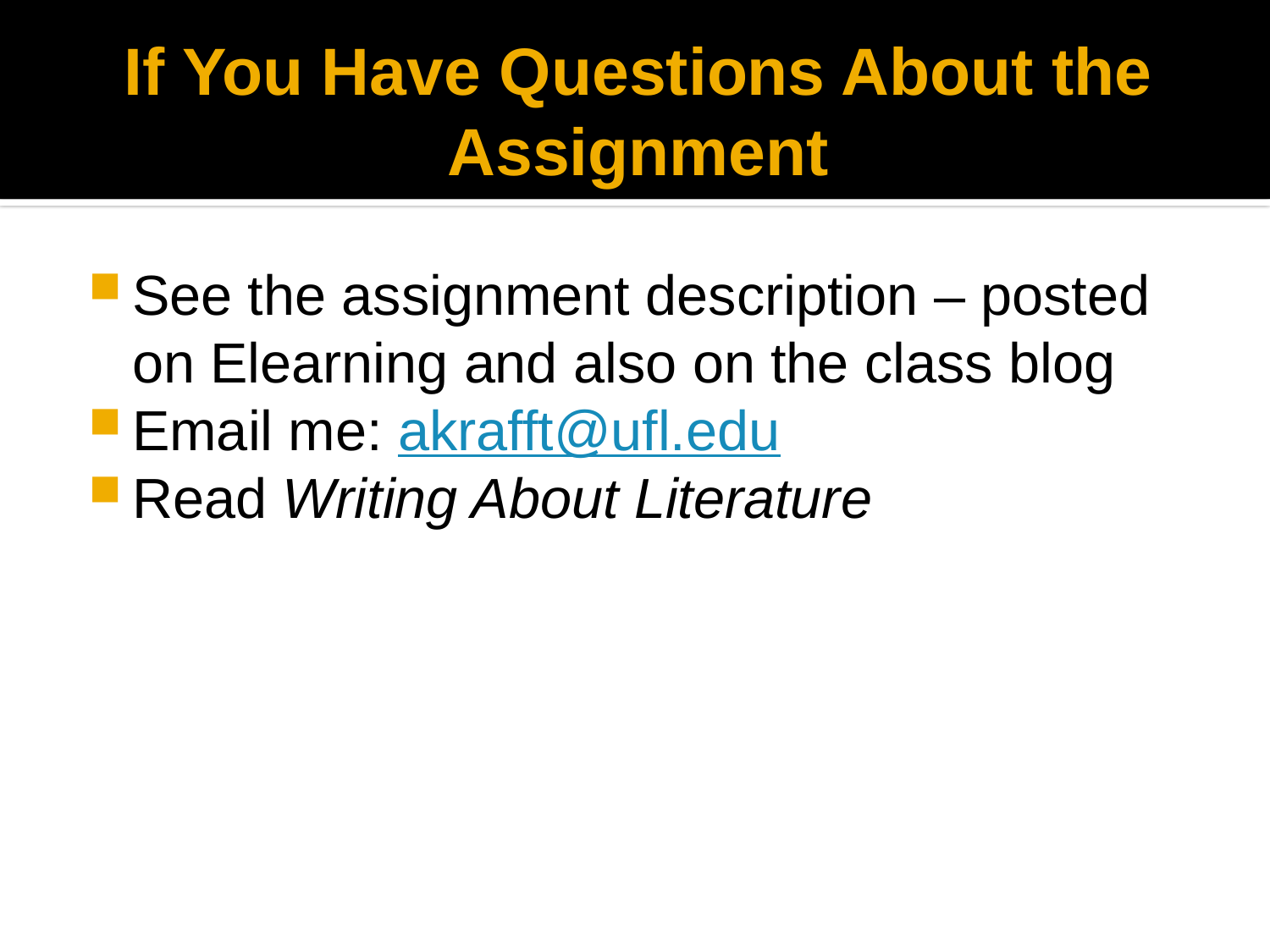

# If You Have Questions About the Assignment
See the assignment description – posted on Elearning and also on the class blog
Email me: akrafft@ufl.edu
Read Writing About Literature